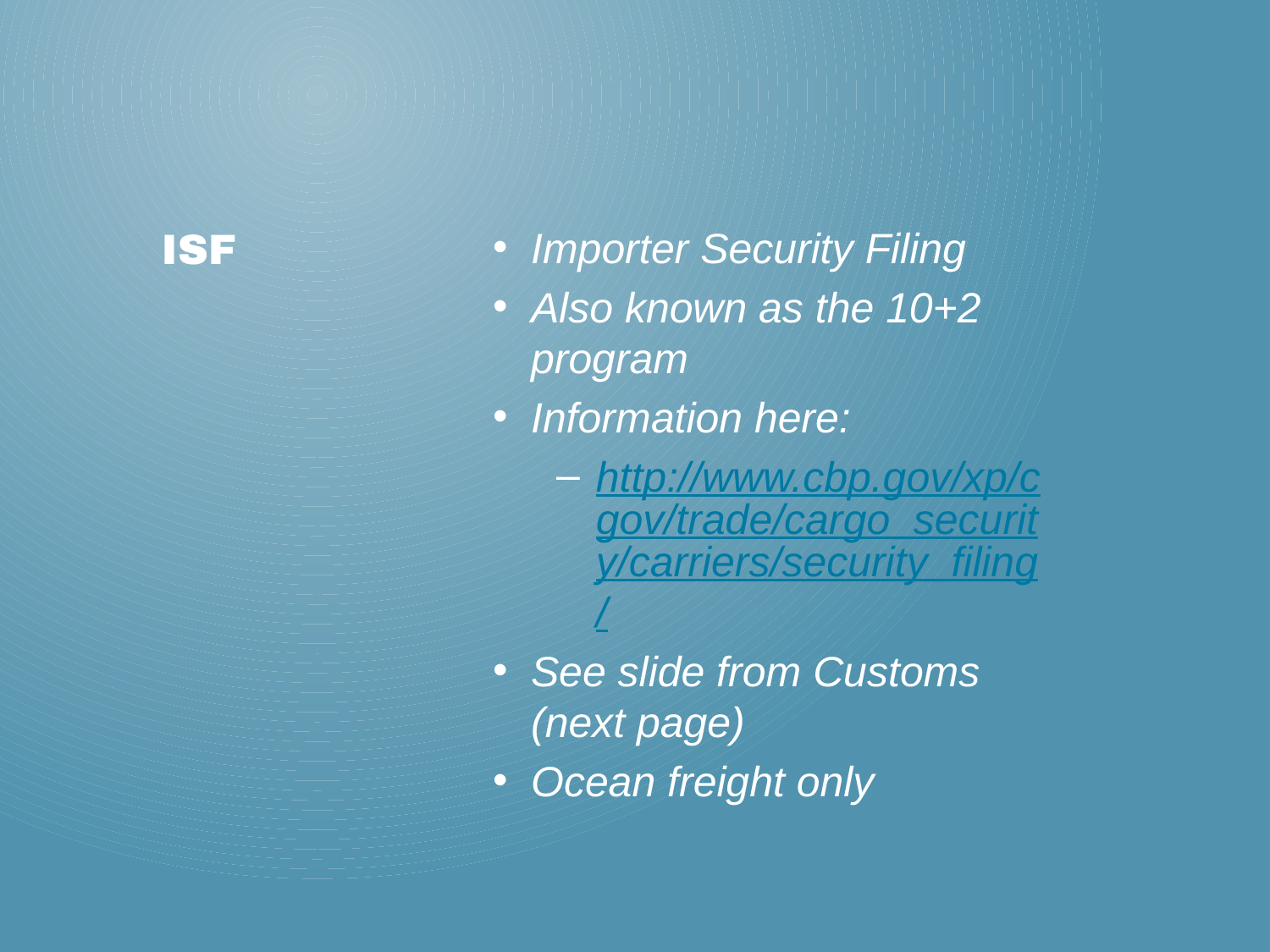

Importer Security Filing
Also known as the 10+2 program
Information here:
http://www.cbp.gov/xp/cgov/trade/cargo_security/carriers/security_filing/
See slide from Customs (next page)
Ocean freight only
# ISF